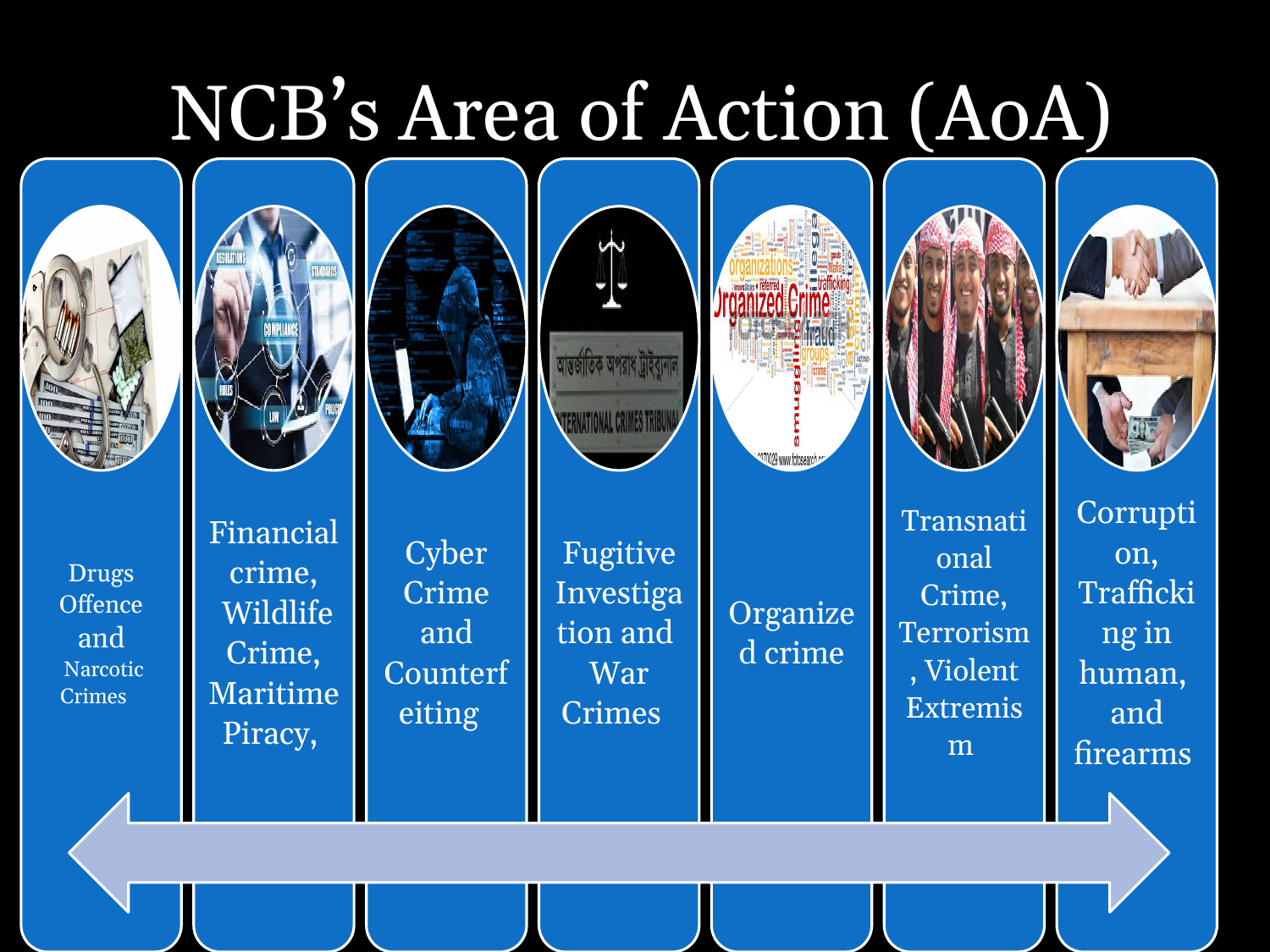

# NCB’s Area of Action (AoA)
Drugs Offence and
 Narcotic Crimes
Financial crime,
 Wildlife Crime, Maritime Piracy,
Cyber Crime and Counterfeiting
Fugitive Investigation and
War Crimes
Organized crime
Transnational Crime, Terrorism , Violent Extremism
Corruption, Trafficking in human,
and firearms